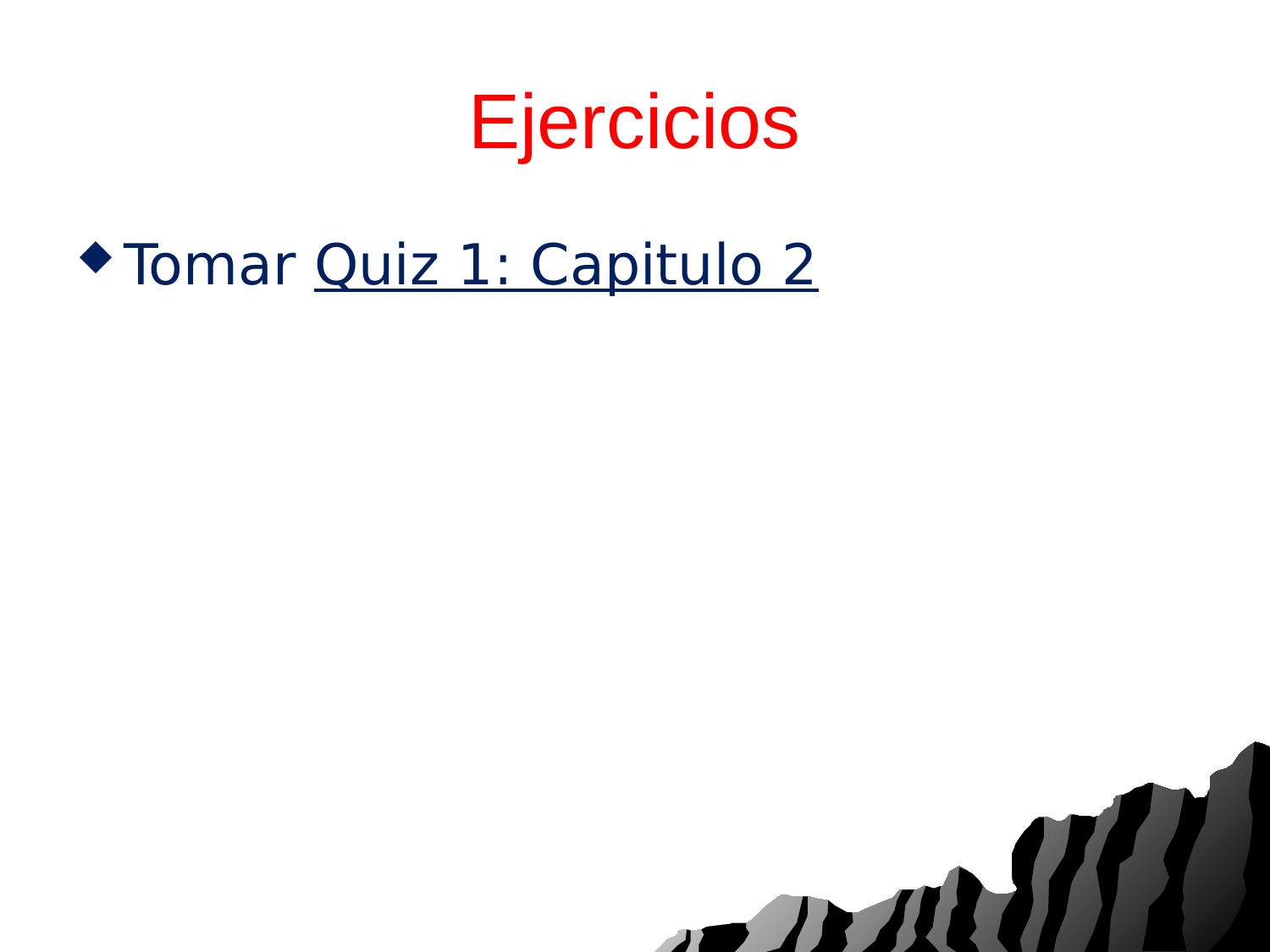

# Ejercicios
Tomar Quiz 1: Capitulo 2